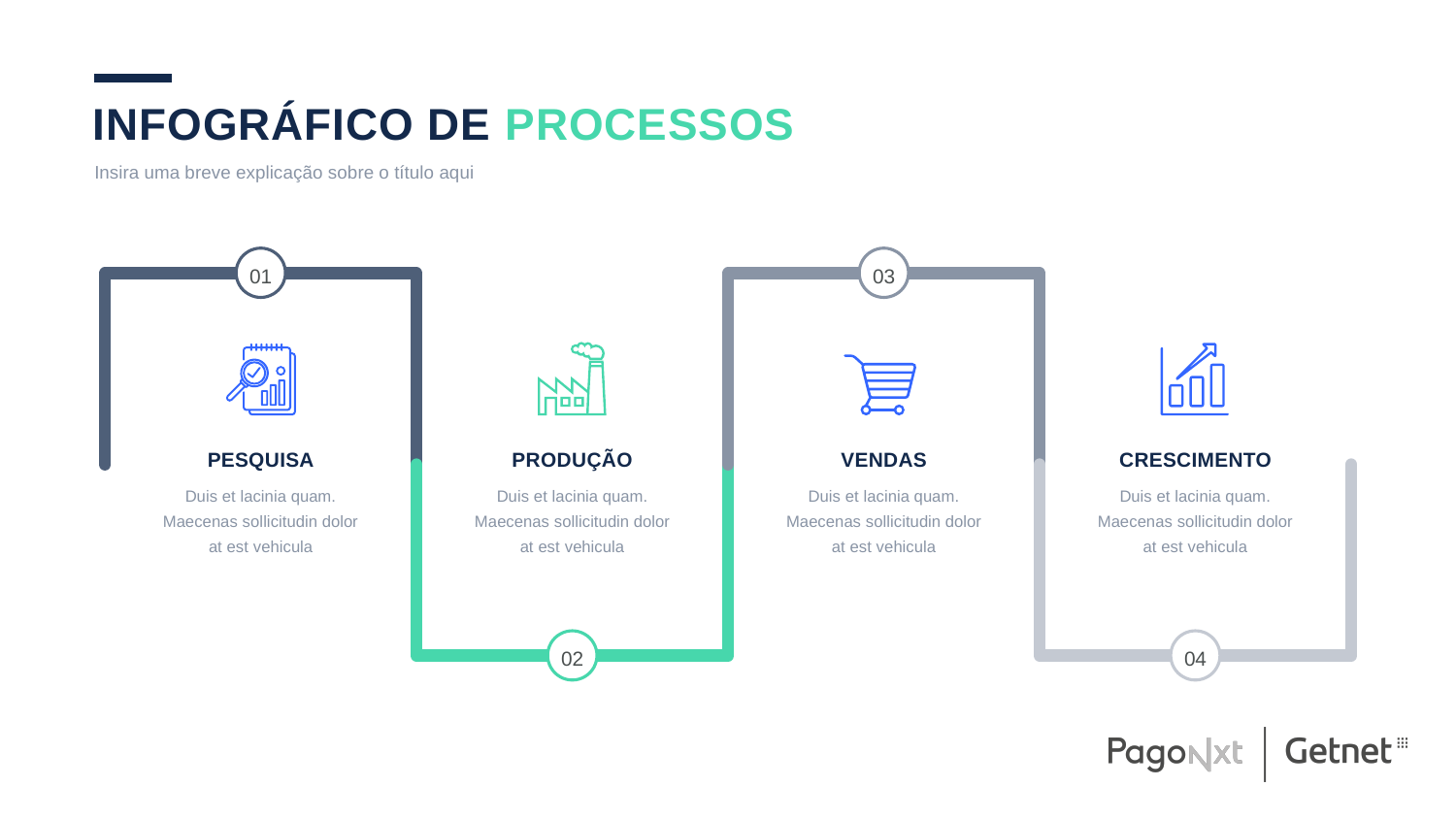

Infográfico de processos
Insira uma breve explicação sobre o título aqui

01

03

pesquisa
produção
vendas
crescimento

Duis et lacinia quam. Maecenas sollicitudin dolor at est vehicula
Duis et lacinia quam. Maecenas sollicitudin dolor at est vehicula
Duis et lacinia quam. Maecenas sollicitudin dolor at est vehicula
Duis et lacinia quam. Maecenas sollicitudin dolor at est vehicula

02

04